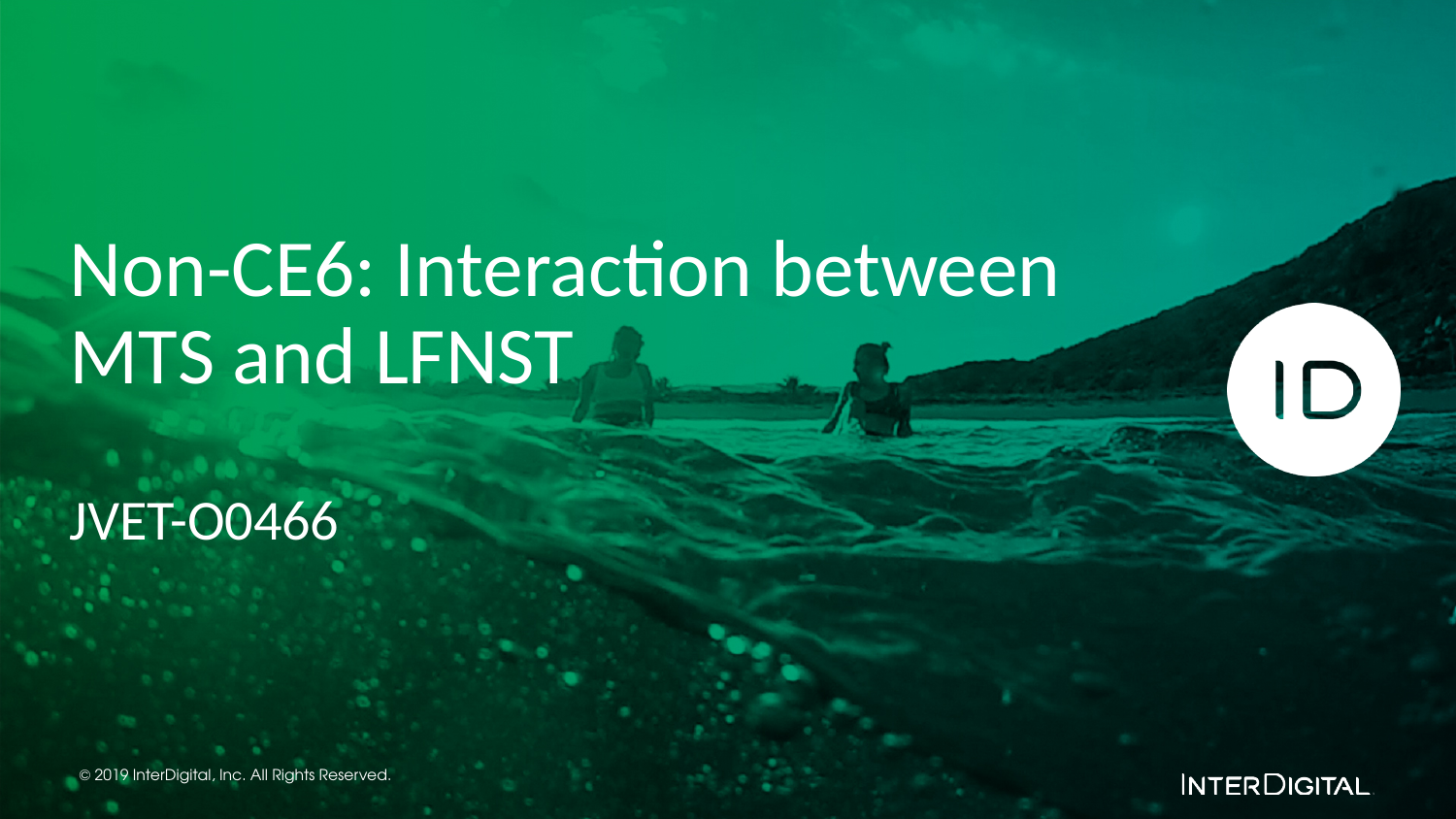

Non-CE6: Interaction between MTS and LFNST

JVET-O0466